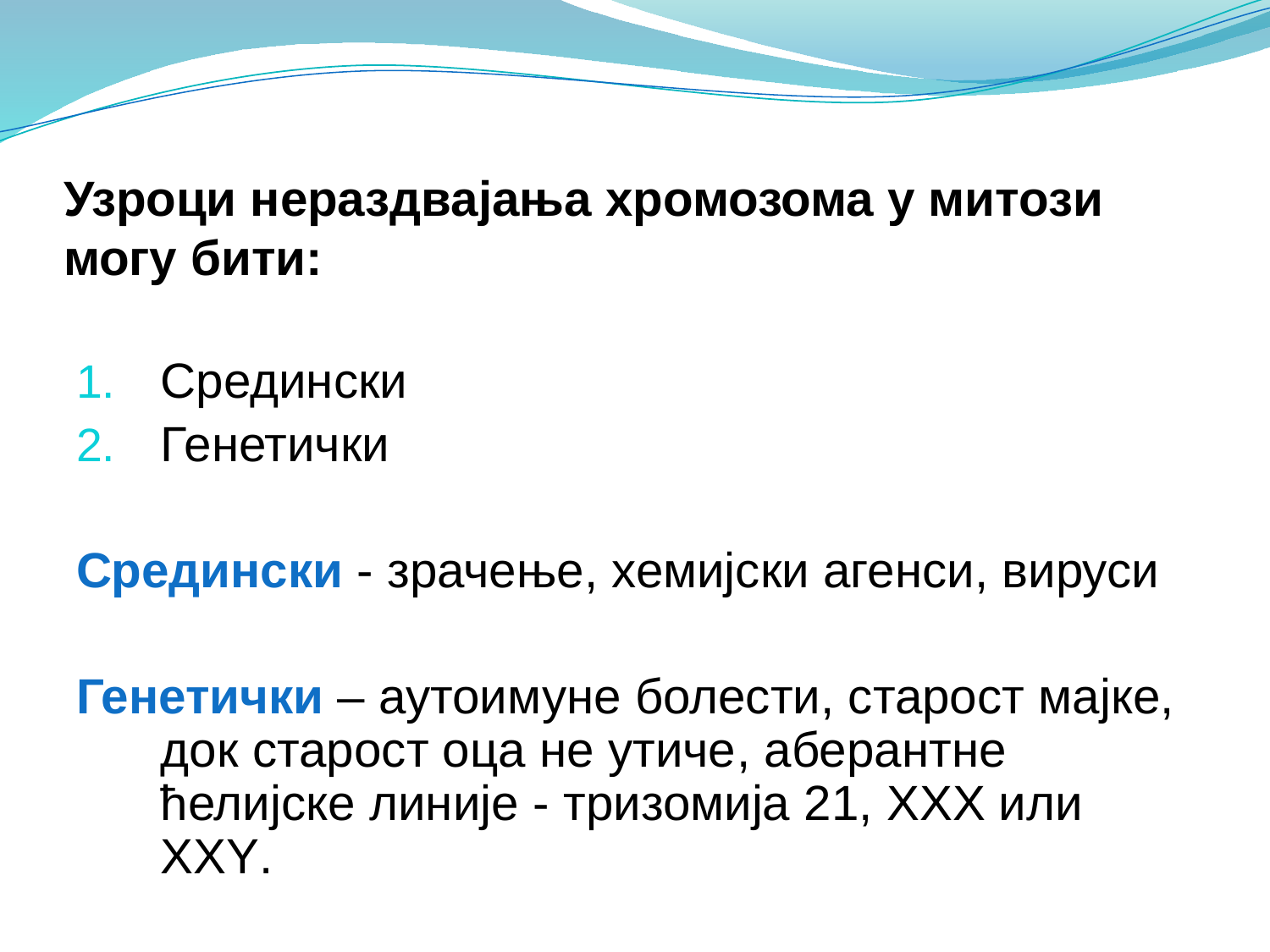

Узроци нераздвајања хромозома у митози могу бити:
Средински
Генетички

Средински - зрачење, хемијски агенси, вируси

Генетички – аутоимуне болести, старост мајке, док старост оца не утиче, aберантне ћелијске линије - тризомија 21, XXX или XXY.